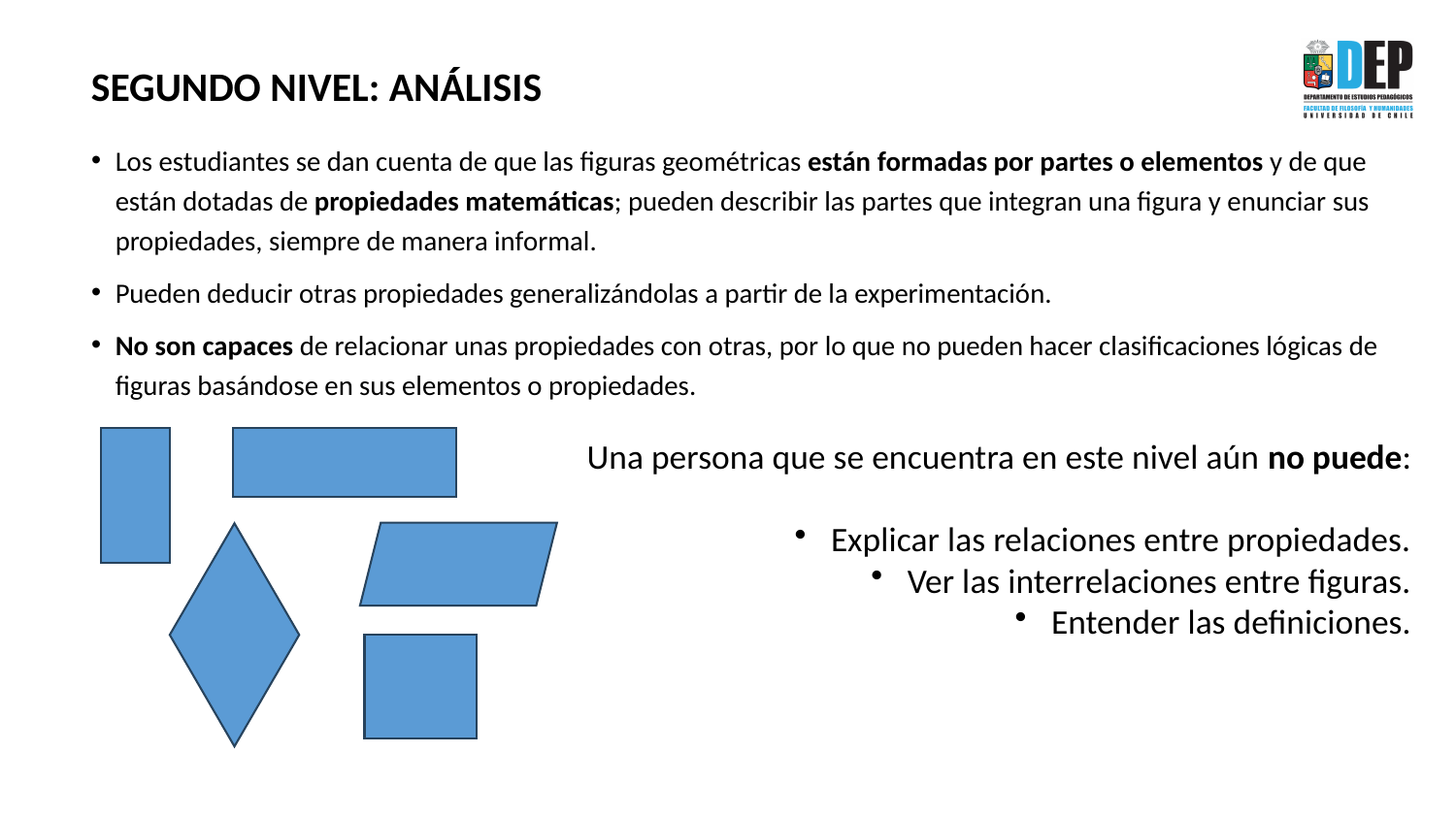

# SEGUNDO NIVEL: ANÁLISIS
Los estudiantes se dan cuenta de que las figuras geométricas están formadas por partes o elementos y de que están dotadas de propiedades matemáticas; pueden describir las partes que integran una figura y enunciar sus propiedades, siempre de manera informal.
Pueden deducir otras propiedades generalizándolas a partir de la experimentación.
No son capaces de relacionar unas propiedades con otras, por lo que no pueden hacer clasificaciones lógicas de figuras basándose en sus elementos o propiedades.

Una persona que se encuentra en este nivel aún no puede:​
​
Explicar las relaciones entre propiedades.​
Ver las interrelaciones entre figuras.
Entender las definiciones.